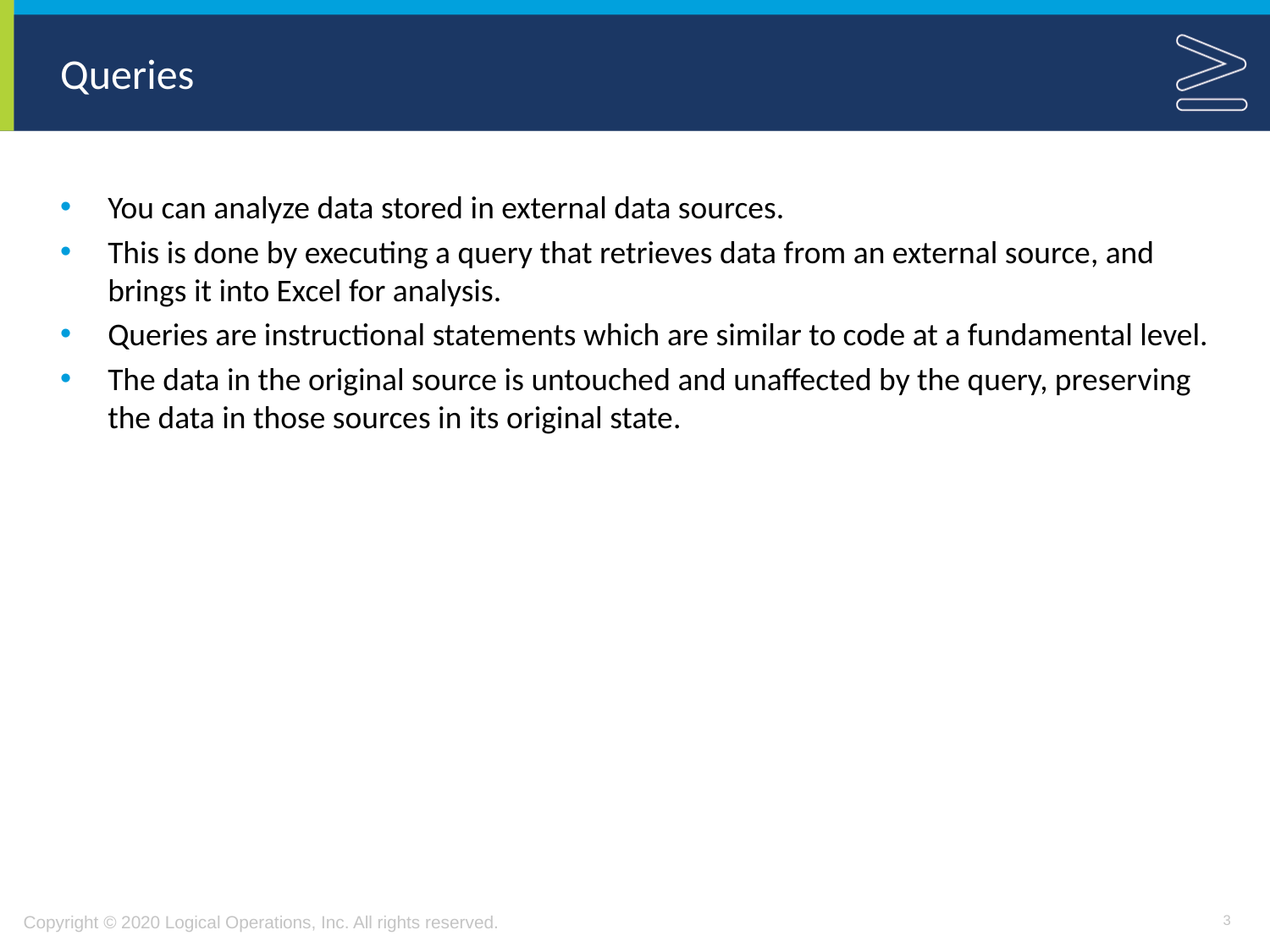

# Queries
You can analyze data stored in external data sources.
This is done by executing a query that retrieves data from an external source, and brings it into Excel for analysis.
Queries are instructional statements which are similar to code at a fundamental level.
The data in the original source is untouched and unaffected by the query, preserving the data in those sources in its original state.
3